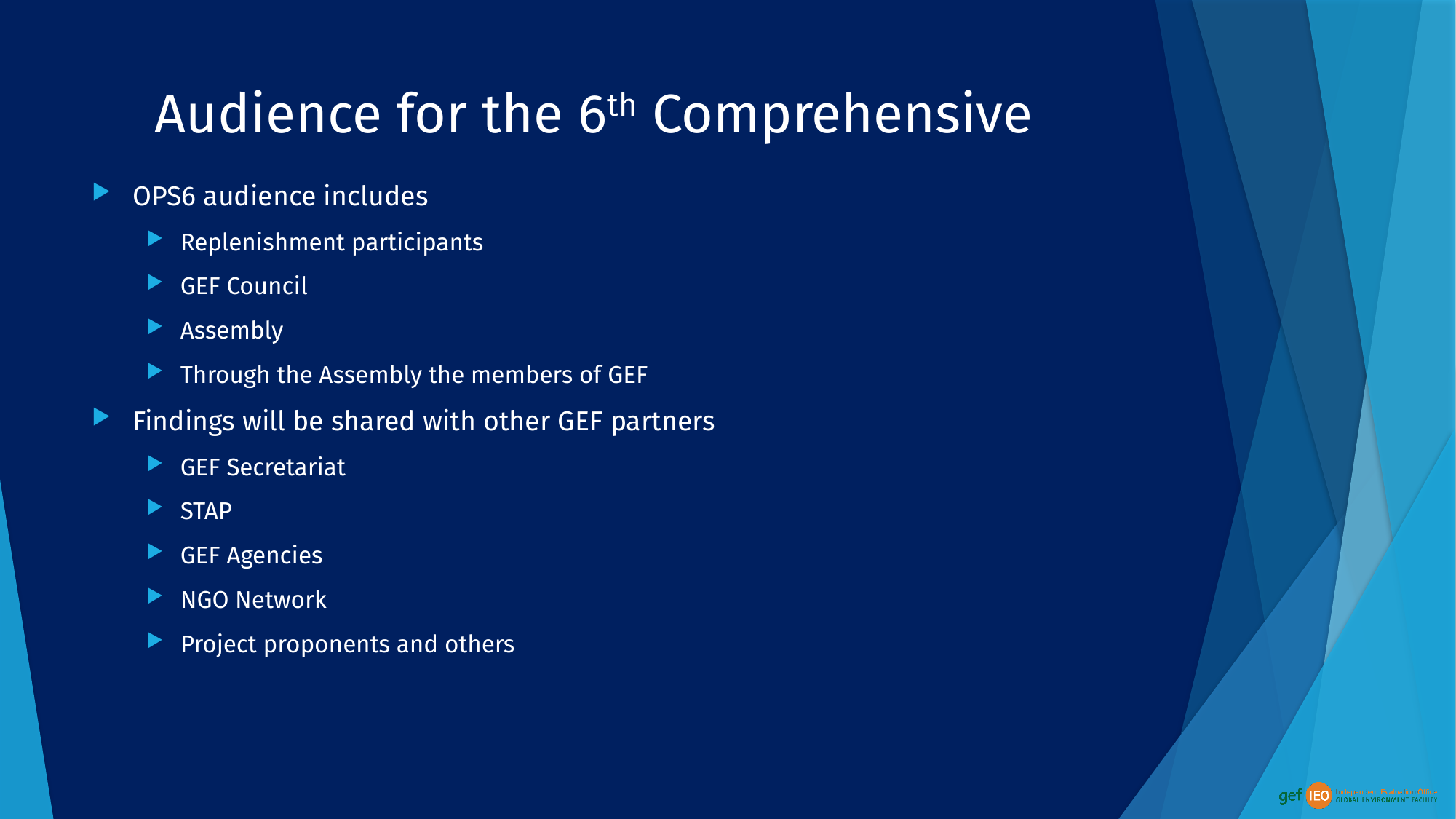

# Audience for the 6th Comprehensive
OPS6 audience includes
Replenishment participants
GEF Council
Assembly
Through the Assembly the members of GEF
Findings will be shared with other GEF partners
GEF Secretariat
STAP
GEF Agencies
NGO Network
Project proponents and others